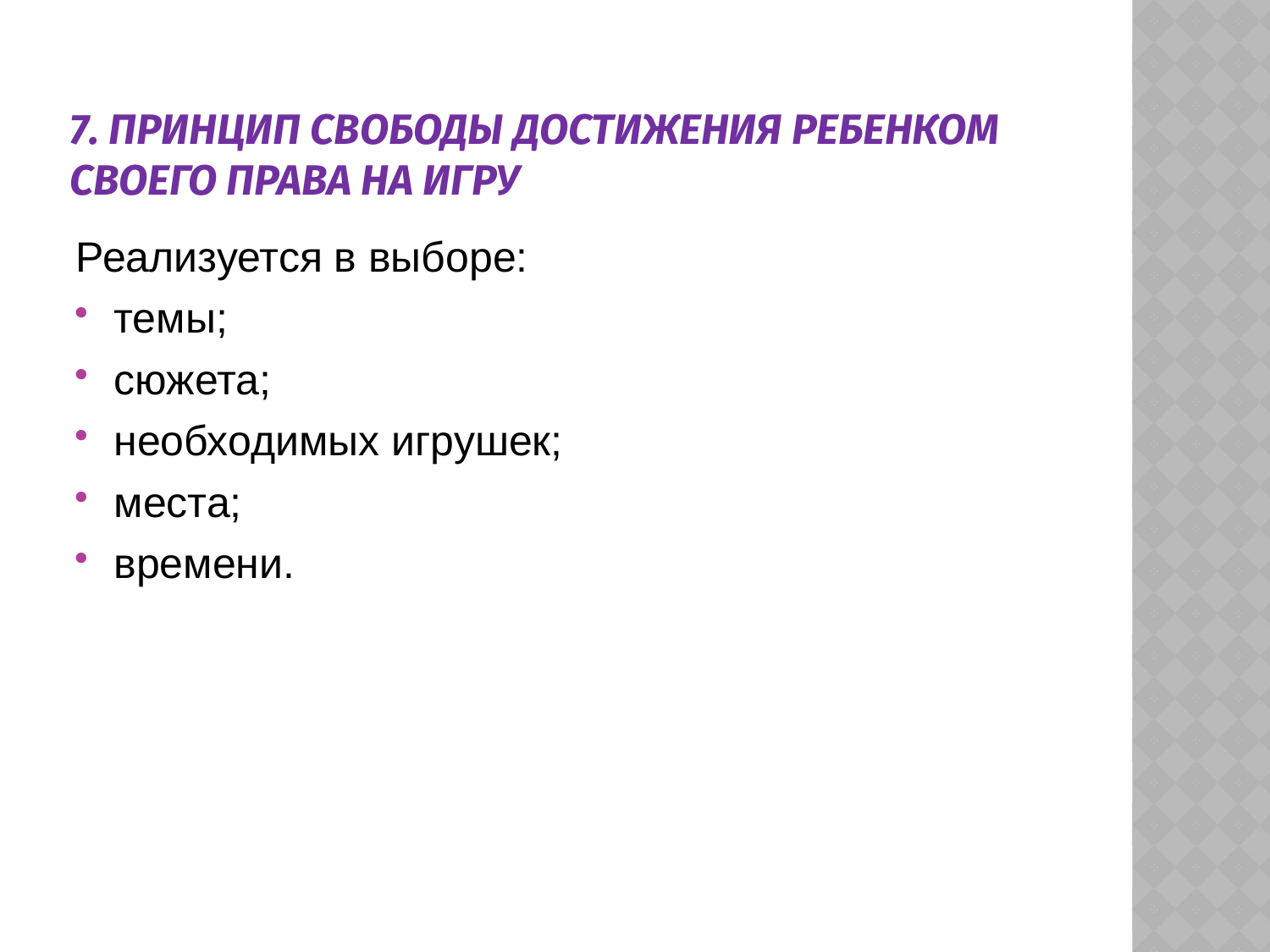

# 7. Принцип свободы достижения ребенком своего права на игру
Реализуется в выборе:
темы;
сюжета;
необходимых игрушек;
места;
времени.